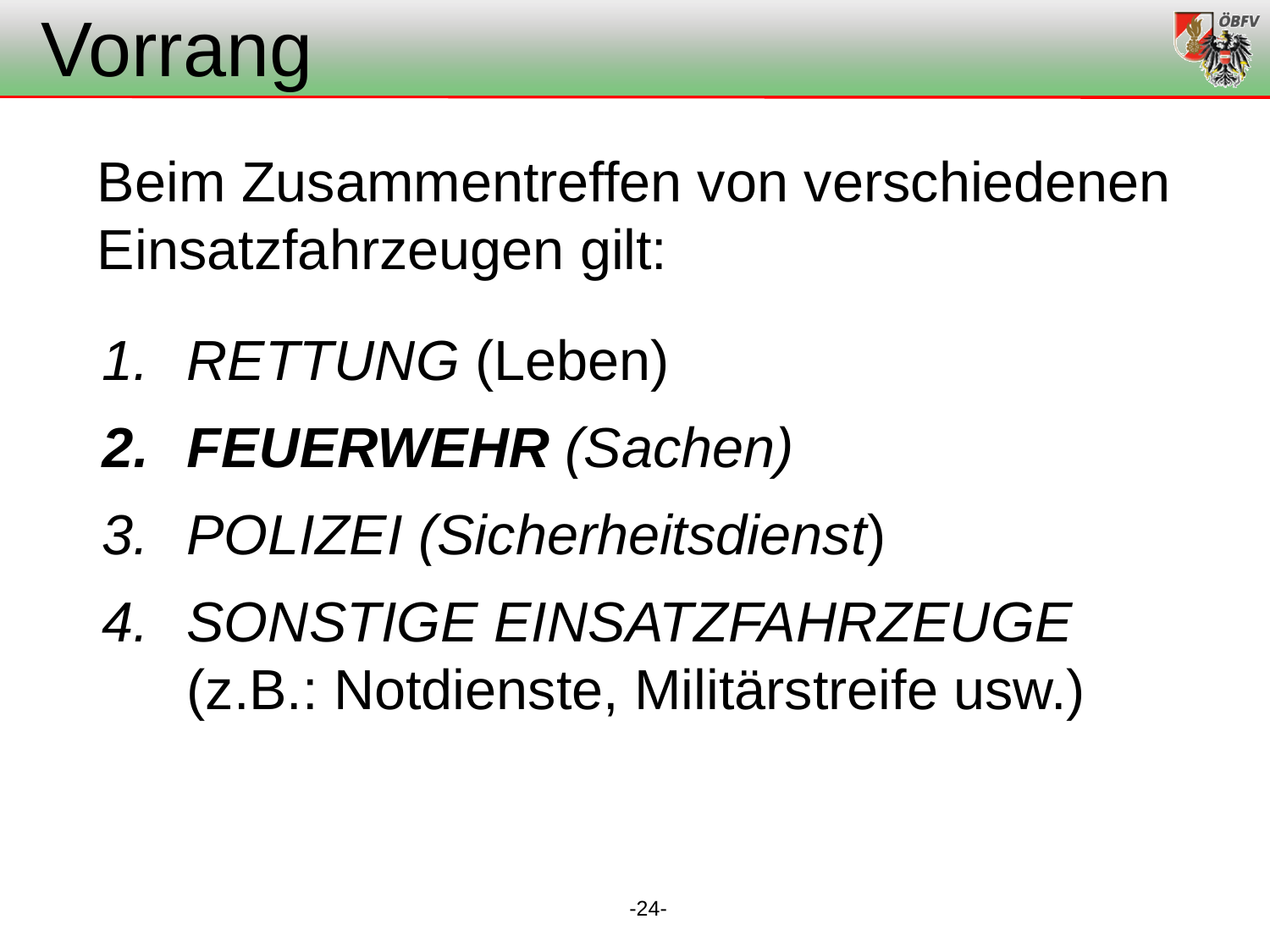

Vorrang
Beim Zusammentreffen von verschiedenen Einsatzfahrzeugen gilt:
RETTUNG (Leben)
FEUERWEHR (Sachen)
POLIZEI (Sicherheitsdienst)
SONSTIGE EINSATZFAHRZEUGE (z.B.: Notdienste, Militärstreife usw.)
-24-